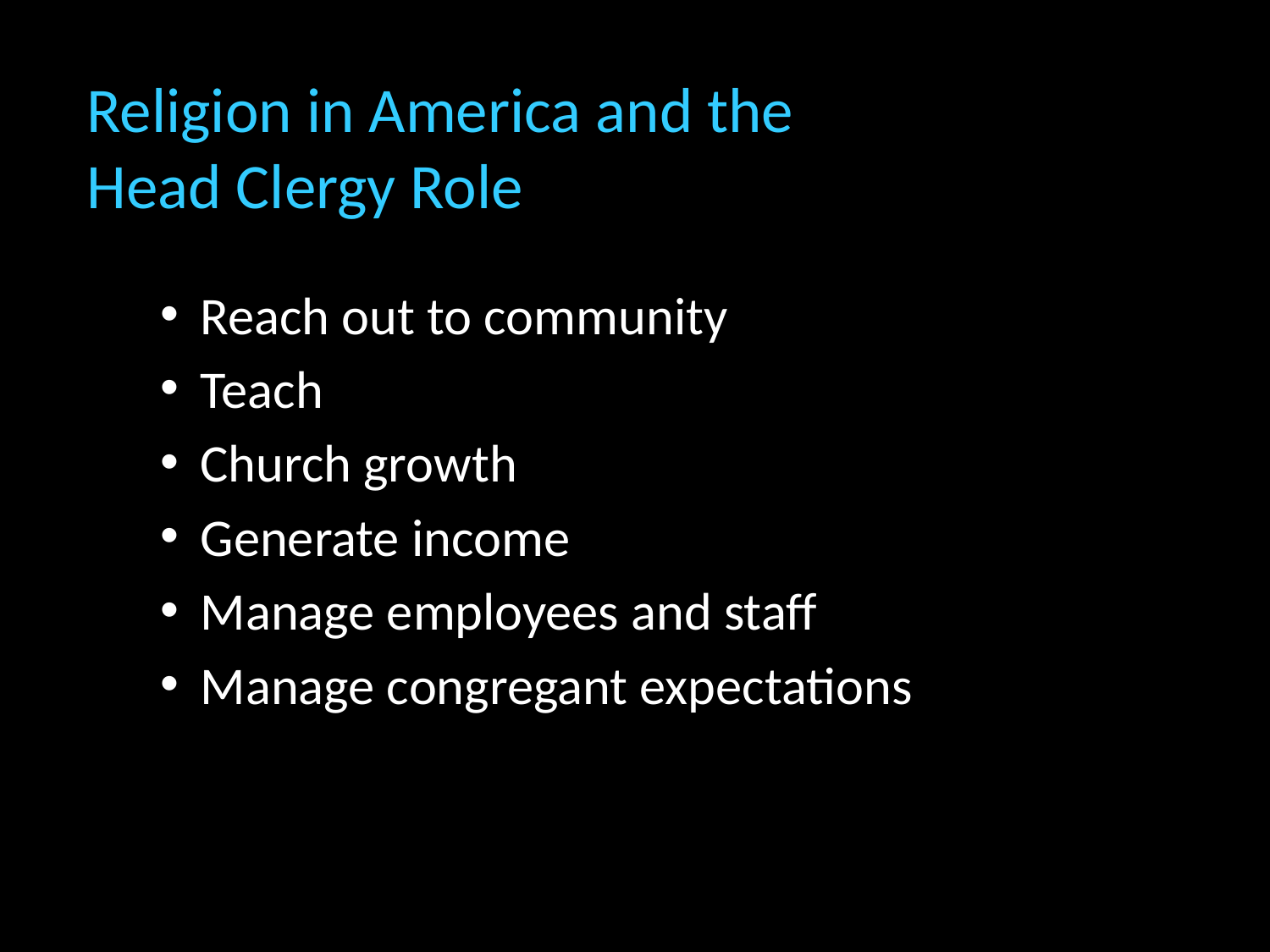

# Religion in America and the Head Clergy Role

Reach out to community
Teach
Church growth
Generate income
Manage employees and staff
Manage congregant expectations